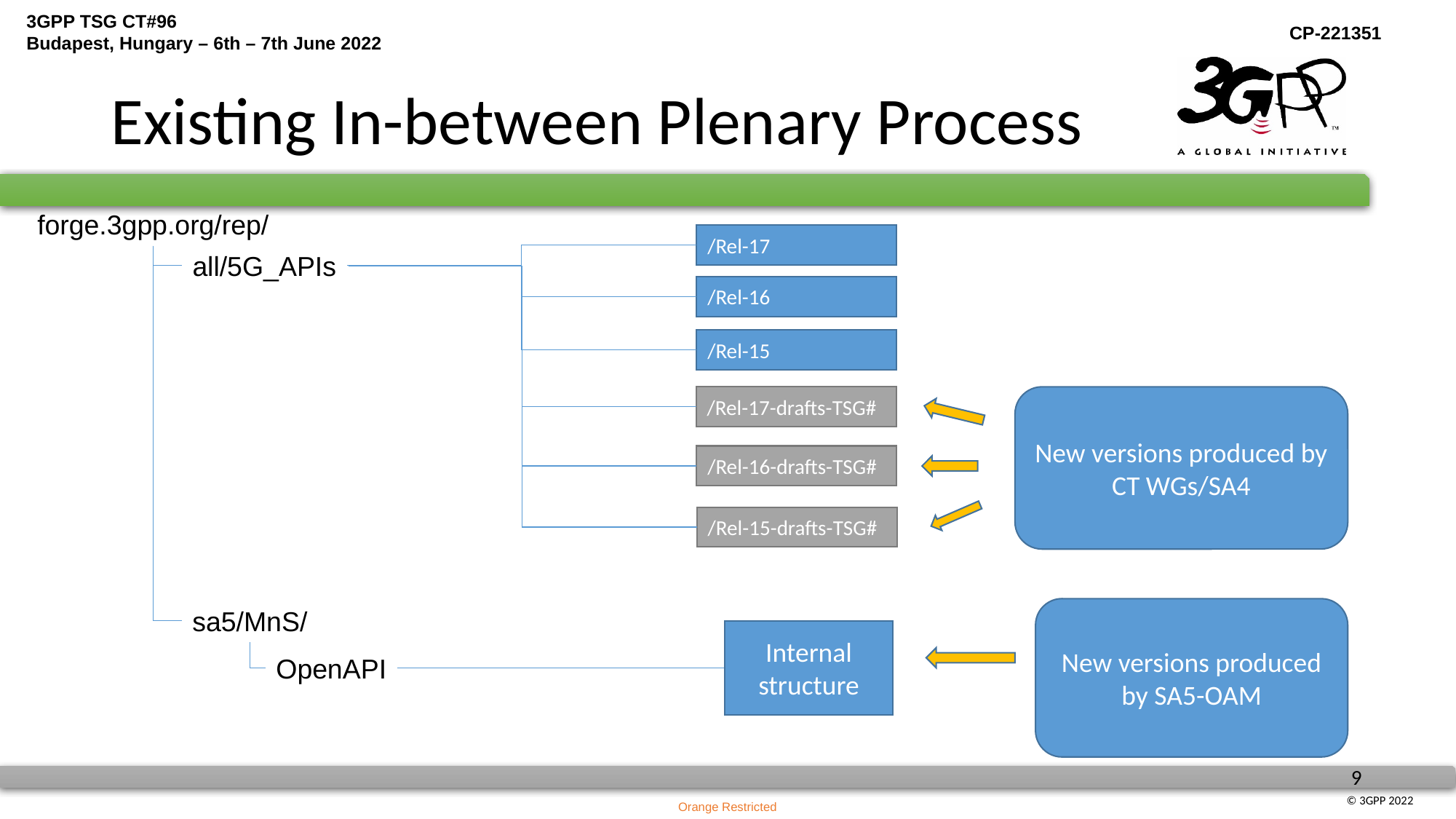

# Existing In-between Plenary Process
forge.3gpp.org/rep/
/Rel-17
all/5G_APIs
/Rel-16
/Rel-15

/Rel-17-drafts-TSG#
New versions produced by CT WGs/SA4

/Rel-16-drafts-TSG#

/Rel-15-drafts-TSG#
sa5/MnS/
New versions produced by SA5-OAM

Internal structure
OpenAPI